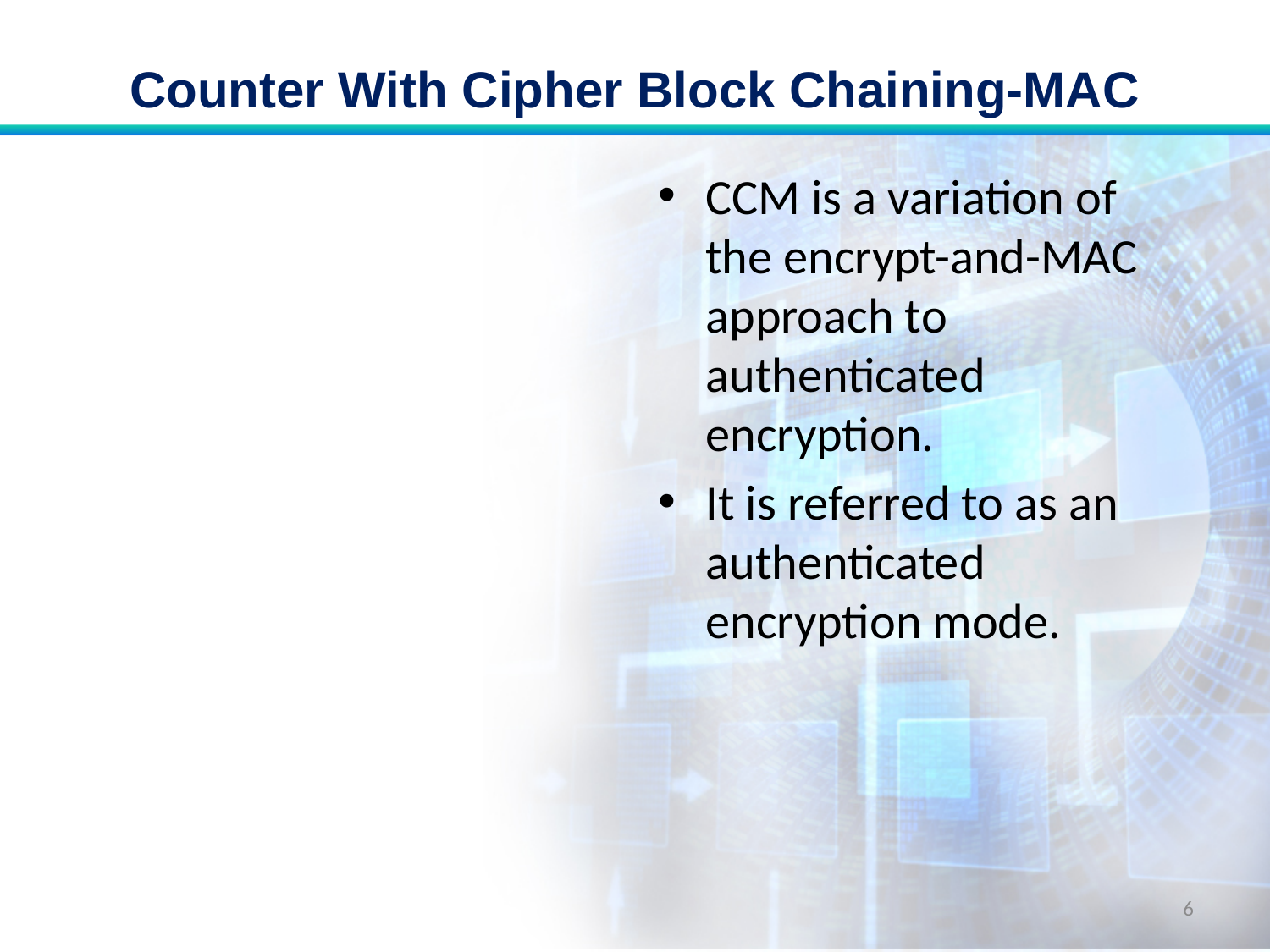

# Counter With Cipher Block Chaining-MAC
CCM is a variation of the encrypt-and-MAC approach to authenticated encryption.
It is referred to as an authenticated encryption mode.

6